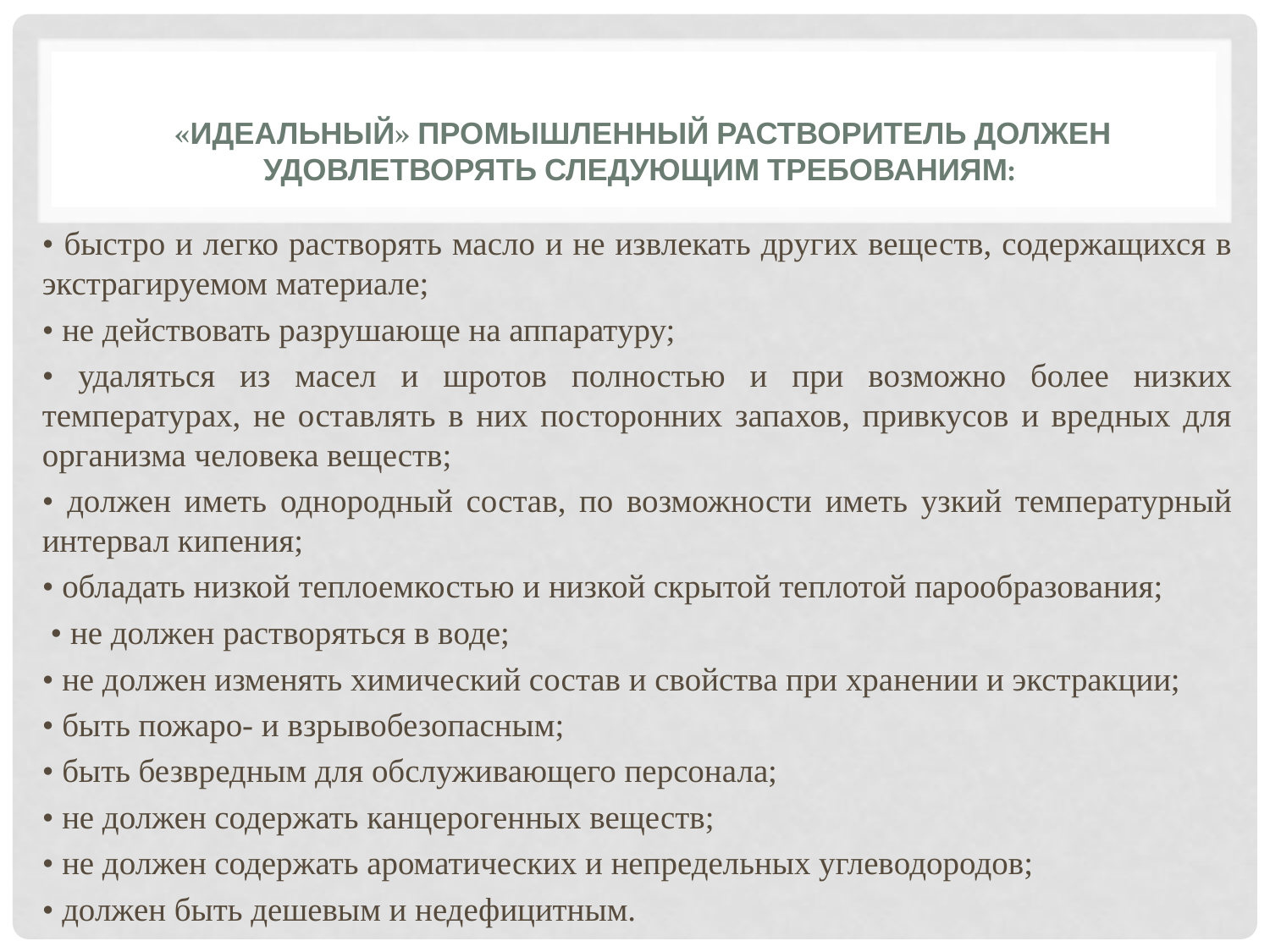

# «Идеальный» промышленный растворитель должен удовлетворять следующим требованиям:
• быстро и легко растворять масло и не извлекать других веществ, содержащихся в экстрагируемом материале;
• не действовать разрушающе на аппаратуру;
• удаляться из масел и шротов полностью и при возможно более низких температурах, не оставлять в них посторонних запахов, привкусов и вредных для организма человека веществ;
• должен иметь однородный состав, по возможности иметь узкий температурный интервал кипения;
• обладать низкой теплоемкостью и низкой скрытой теплотой парообразования;
 • не должен растворяться в воде;
• не должен изменять химический состав и свойства при хранении и экстракции;
• быть пожаро- и взрывобезопасным;
• быть безвредным для обслуживающего персонала;
• не должен содержать канцерогенных веществ;
• не должен содержать ароматических и непредельных углеводородов;
• должен быть дешевым и недефицитным.